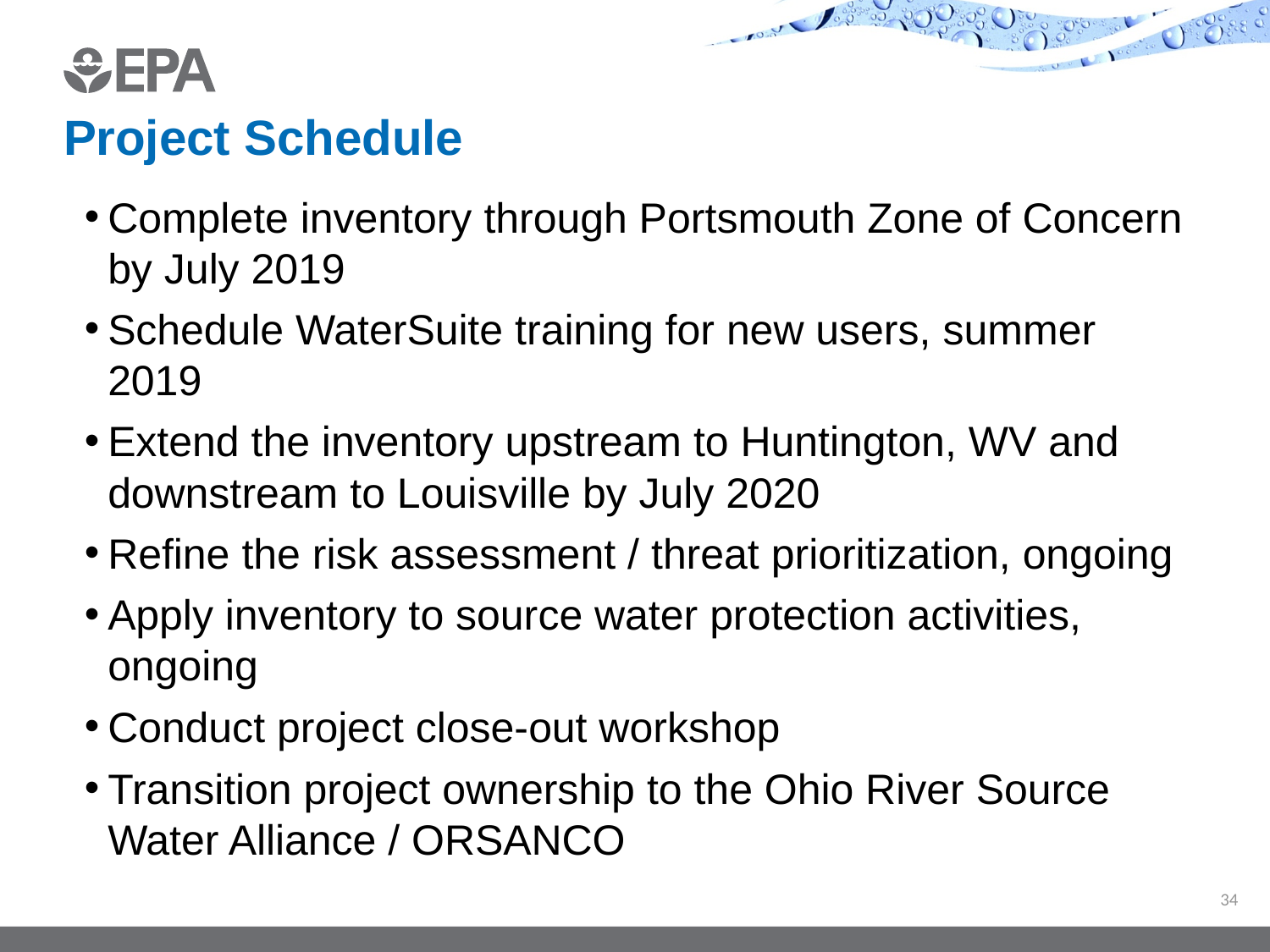

# Project Schedule
Complete inventory through Portsmouth Zone of Concern by July 2019
Schedule WaterSuite training for new users, summer 2019
Extend the inventory upstream to Huntington, WV and downstream to Louisville by July 2020
Refine the risk assessment / threat prioritization, ongoing
Apply inventory to source water protection activities, ongoing
Conduct project close-out workshop
Transition project ownership to the Ohio River Source Water Alliance / ORSANCO
34